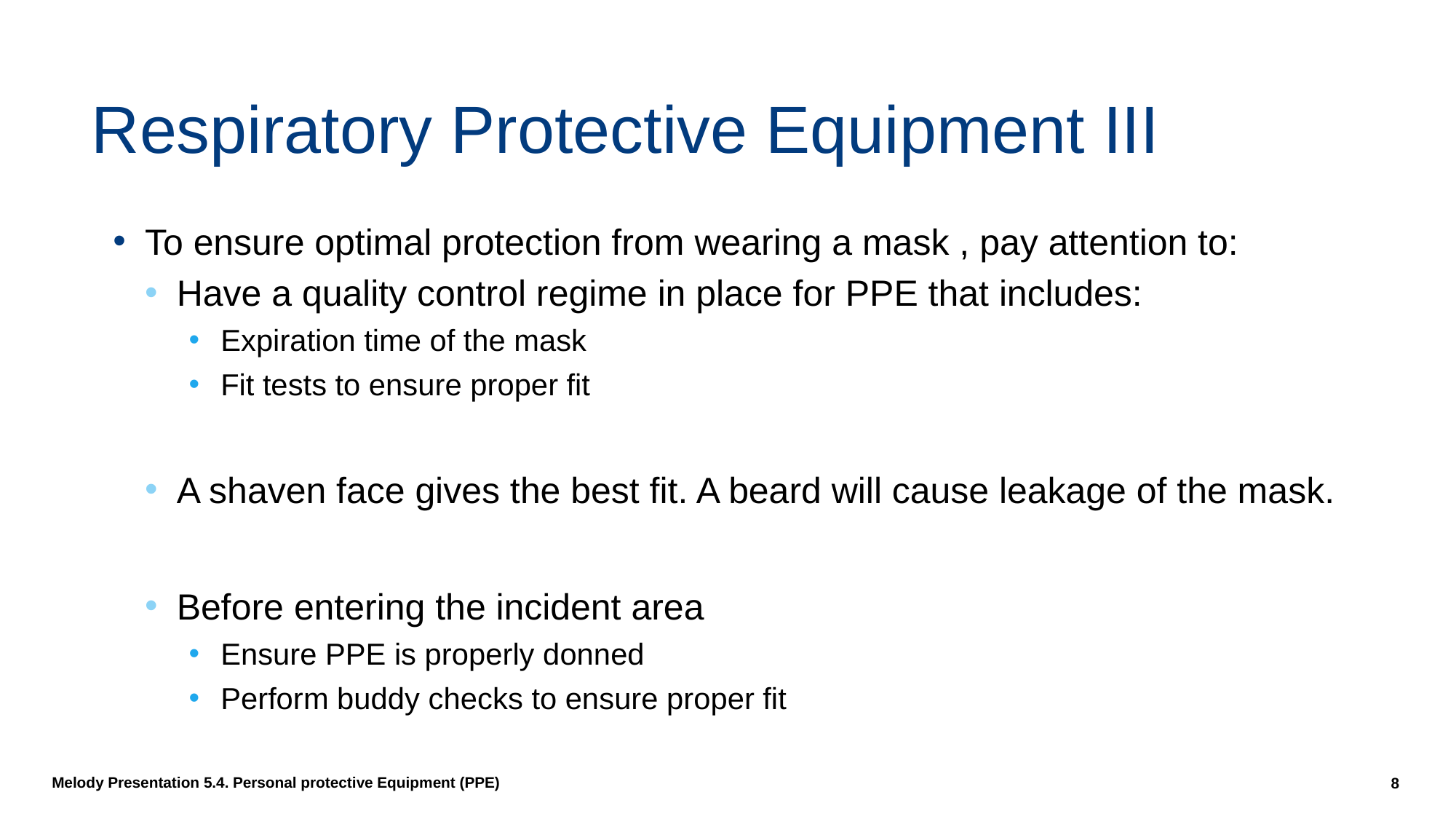

# Respiratory Protective Equipment III
To ensure optimal protection from wearing a mask , pay attention to:
Have a quality control regime in place for PPE that includes:
Expiration time of the mask
Fit tests to ensure proper fit

A shaven face gives the best fit. A beard will cause leakage of the mask.

Before entering the incident area
Ensure PPE is properly donned
Perform buddy checks to ensure proper fit
Melody Presentation 5.4. Personal protective Equipment (PPE)
8